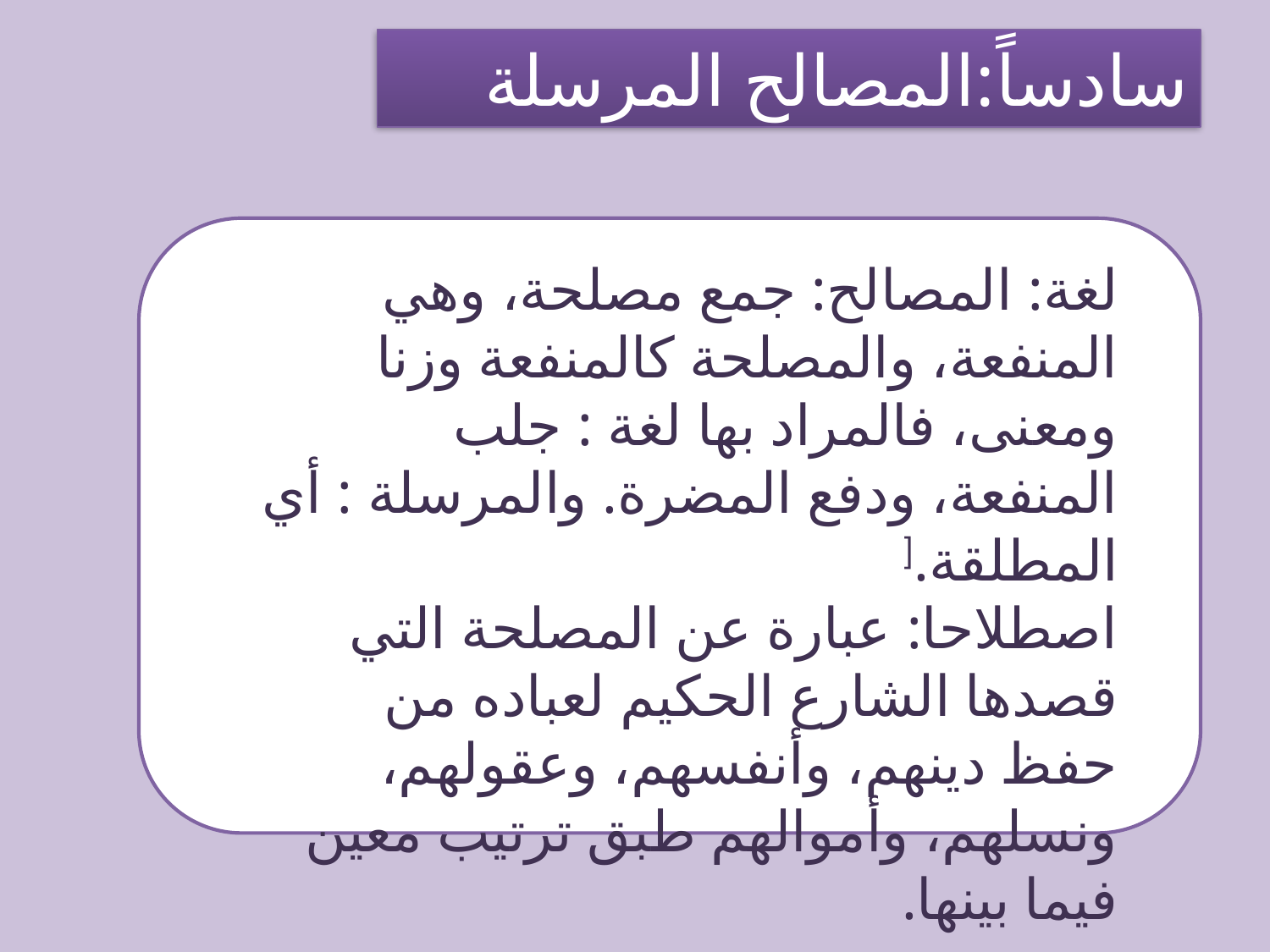

سادساً:المصالح المرسلة

لغة: المصالح: جمع مصلحة، وهي المنفعة، والمصلحة كالمنفعة وزنا ومعنى، فالمراد بها لغة : جلب المنفعة، ودفع المضرة. والمرسلة : أي المطلقة.[
اصطلاحا: عبارة عن المصلحة التي قصدها الشارع الحكيم لعباده من حفظ دينهم، وأنفسهم، وعقولهم، ونسلهم، وأموالهم طبق ترتيب معين فيما بينها.